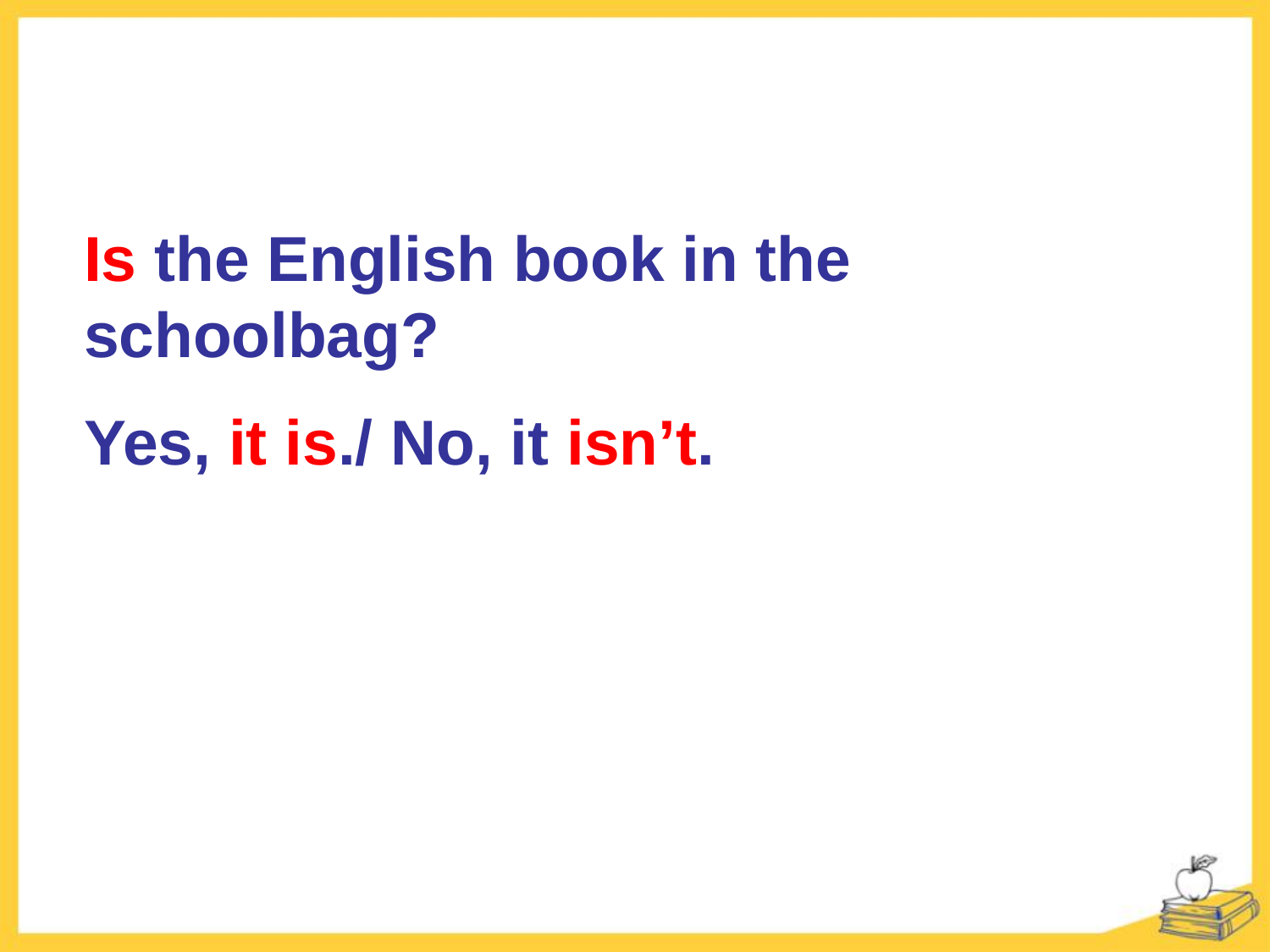

Is the English book in the schoolbag?
Yes, it is./ No, it isn’t.